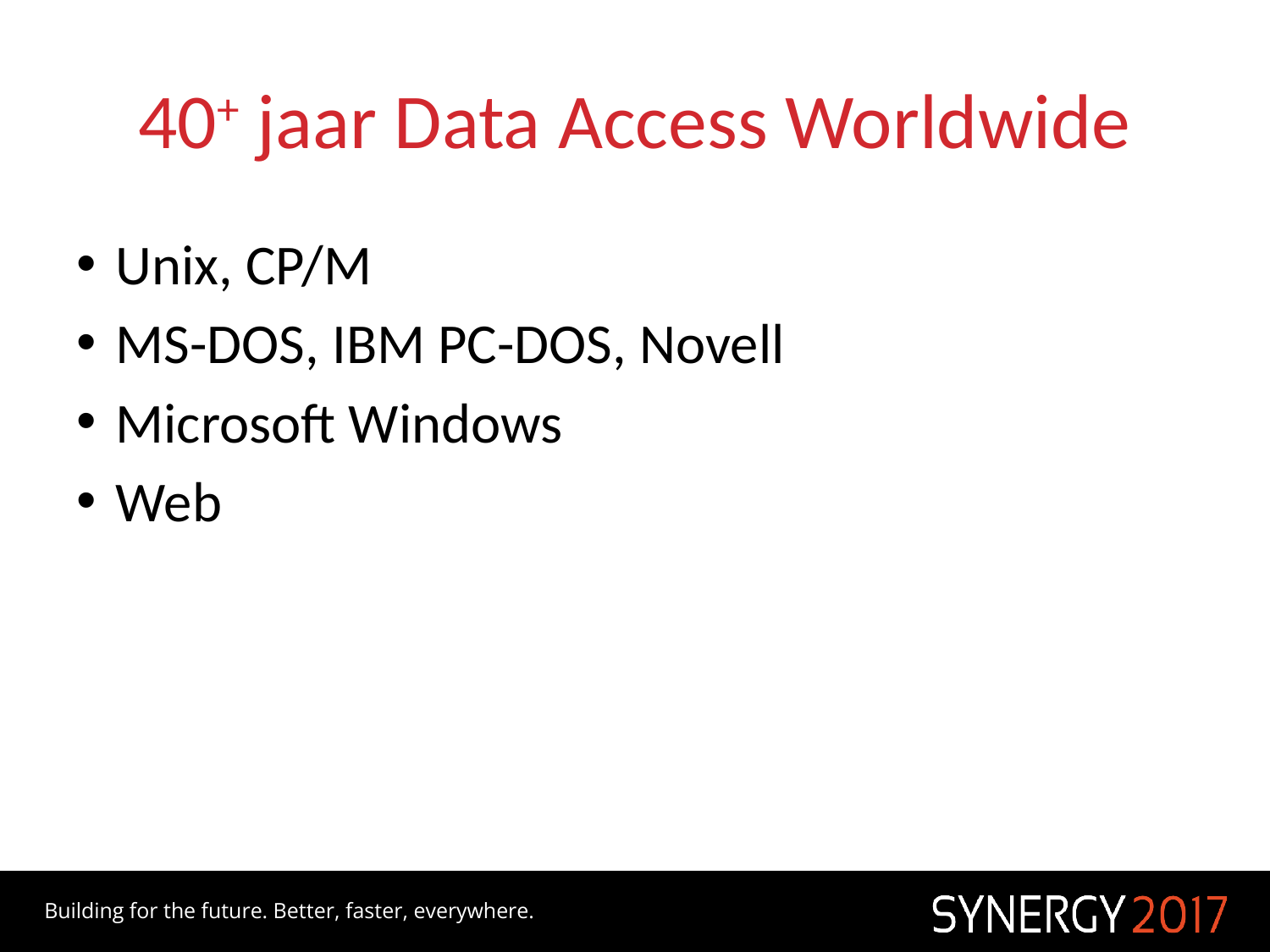

# 40+ jaar Data Access Worldwide
Unix, CP/M
MS-DOS, IBM PC-DOS, Novell
Microsoft Windows
Web